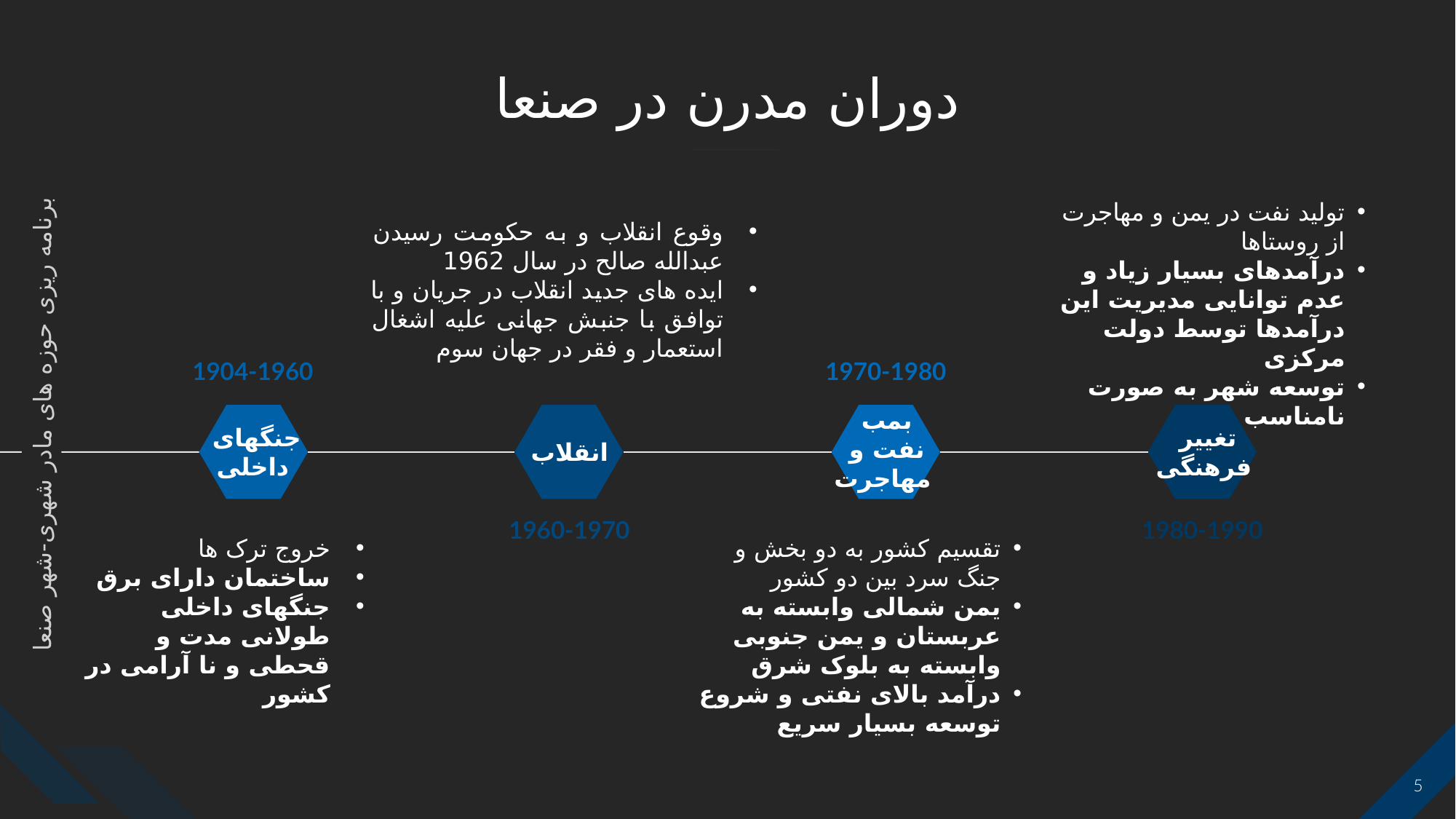

دوران مدرن در صنعا
تولید نفت در یمن و مهاجرت از روستاها
درآمدهای بسیار زیاد و عدم توانایی مدیریت این درآمدها توسط دولت مرکزی
توسعه شهر به صورت نامناسب
وقوع انقلاب و به حکومت رسیدن عبدالله صالح در سال 1962
ایده های جدید انقلاب در جریان و با توافق با جنبش جهانی علیه اشغال استعمار و فقر در جهان سوم
1904-1960
1970-1980
بمب
نفت و
 مهاجرت

تغییر
فرهنگی
جنگهای
داخلی
انقلاب
برنامه ریزی حوزه های مادر شهری-شهر صنعا
1960-1970
1980-1990
خروج ترک ها
ساختمان دارای برق
جنگهای داخلی طولانی مدت و قحطی و نا آرامی در کشور
تقسیم کشور به دو بخش و جنگ سرد بین دو کشور
یمن شمالی وابسته به عربستان و یمن جنوبی وابسته به بلوک شرق
درآمد بالای نفتی و شروع توسعه بسیار سریع